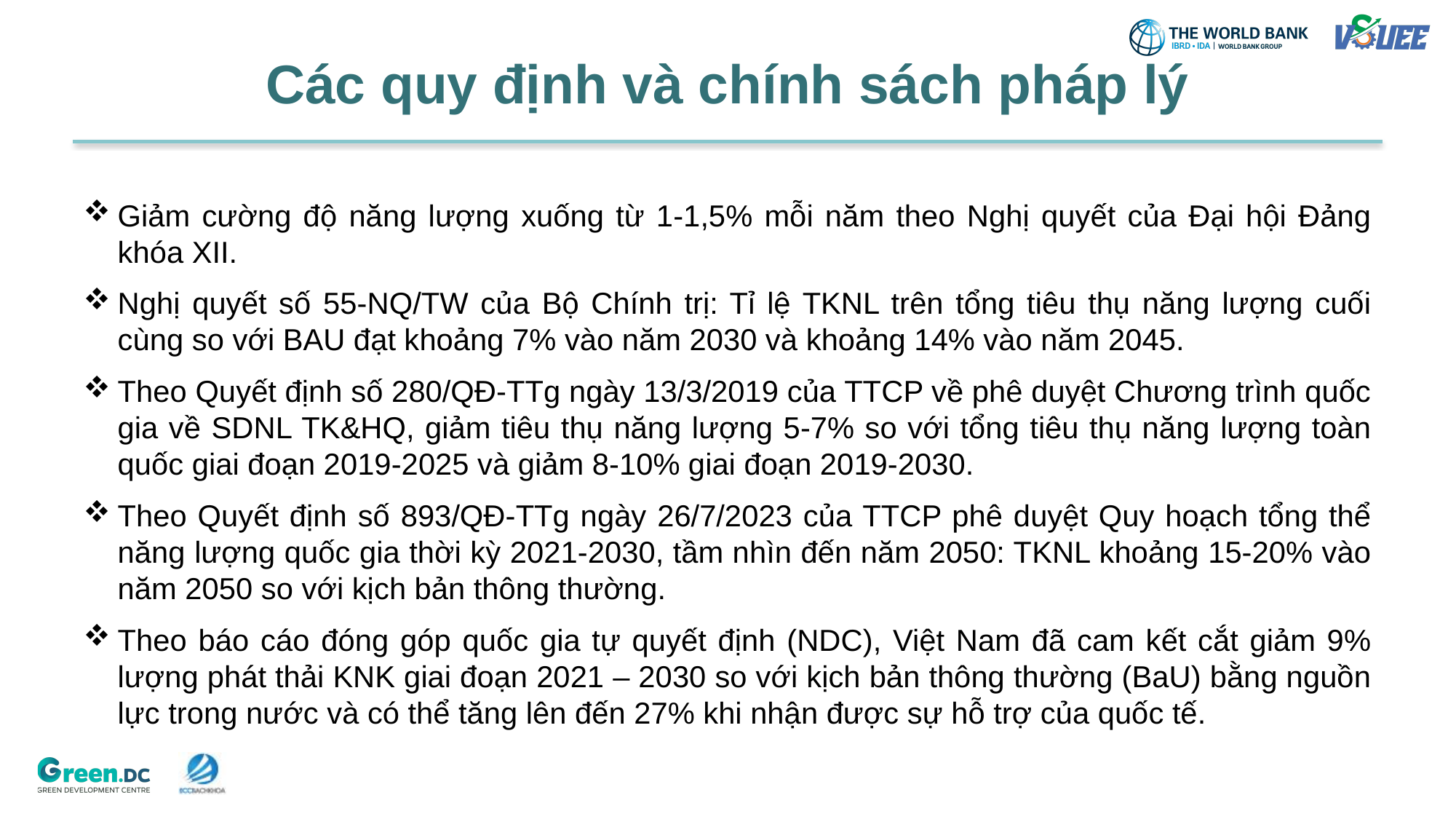

# Các quy định và chính sách pháp lý
﻿Giảm cường độ năng lượng xuống từ 1-1,5% mỗi năm theo Nghị quyết của Đại hội Đảng khóa XII.
Nghị quyết số 55-NQ/TW của Bộ Chính trị: Tỉ lệ TKNL trên tổng tiêu thụ năng lượng cuối cùng so với BAU đạt khoảng 7% vào năm 2030 và khoảng 14% vào năm 2045.
Theo Quyết định số 280/QĐ-TTg ngày 13/3/2019 của TTCP về phê duyệt Chương trình quốc gia về SDNL TK&HQ, giảm tiêu thụ năng lượng 5-7% so với tổng tiêu thụ năng lượng toàn quốc giai đoạn 2019-2025 và giảm 8-10% giai đoạn 2019-2030.
Theo Quyết định số 893/QĐ-TTg ngày 26/7/2023 của TTCP phê duyệt Quy hoạch tổng thể năng lượng quốc gia thời kỳ 2021-2030, tầm nhìn đến năm 2050: TKNL khoảng 15-20% vào năm 2050 so với kịch bản thông thường.
Theo báo cáo đóng góp quốc gia tự quyết định (NDC), Việt Nam đã cam kết cắt giảm 9% lượng phát thải KNK giai đoạn 2021 – 2030 so với kịch bản thông thường (BaU) bằng nguồn lực trong nước và có thể tăng lên đến 27% khi nhận được sự hỗ trợ của quốc tế.